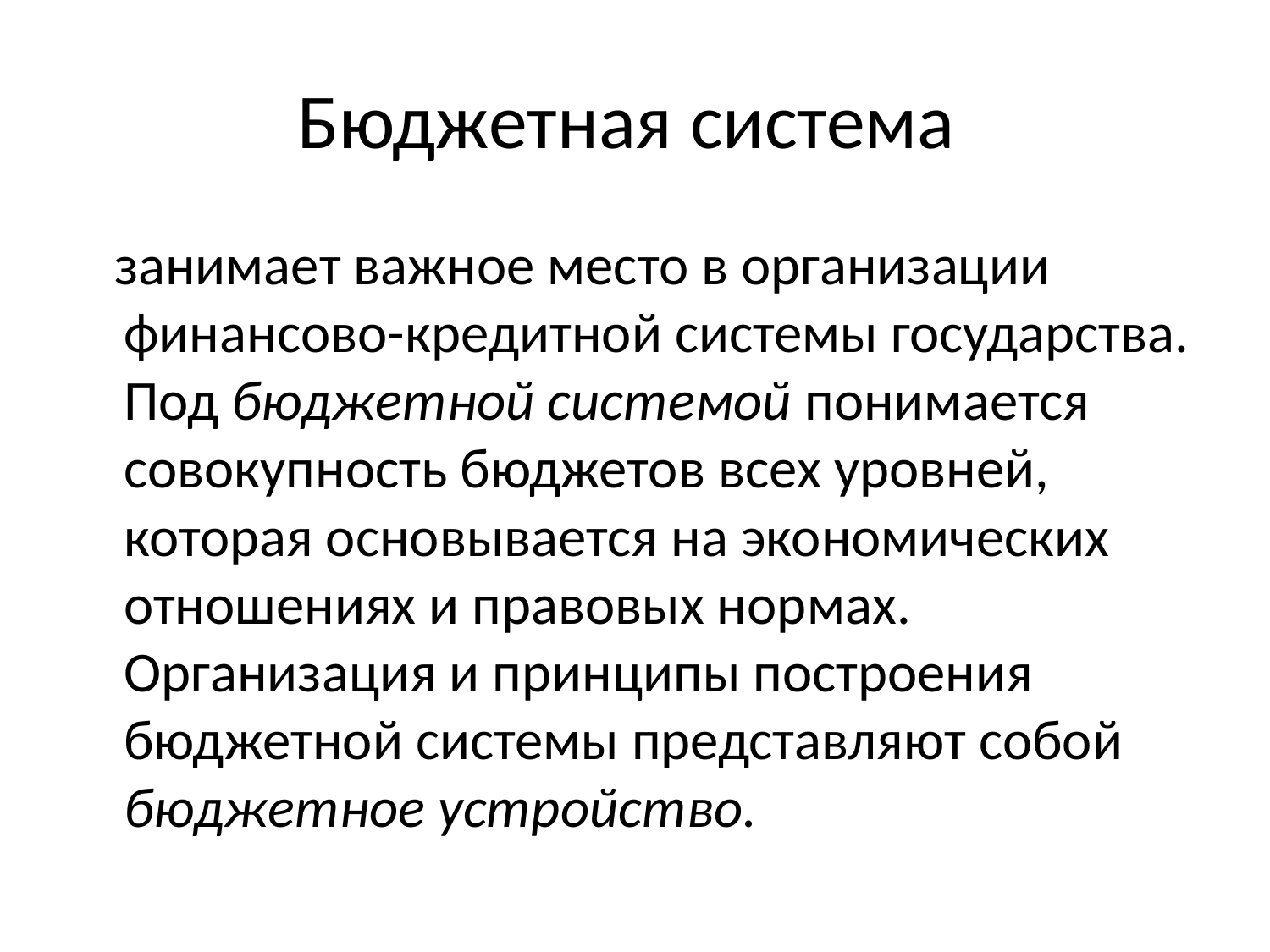

# Бюджетная система
   занимает важное место в организации финансово-кредитной системы государства. Под бюджетной сис­темой понимается совокупность бюджетов всех уровней, которая основывается на экономических отношениях и правовых нор­мах. Организация и принципы построения бюджетной системы представляют собой бюджетное устройство.